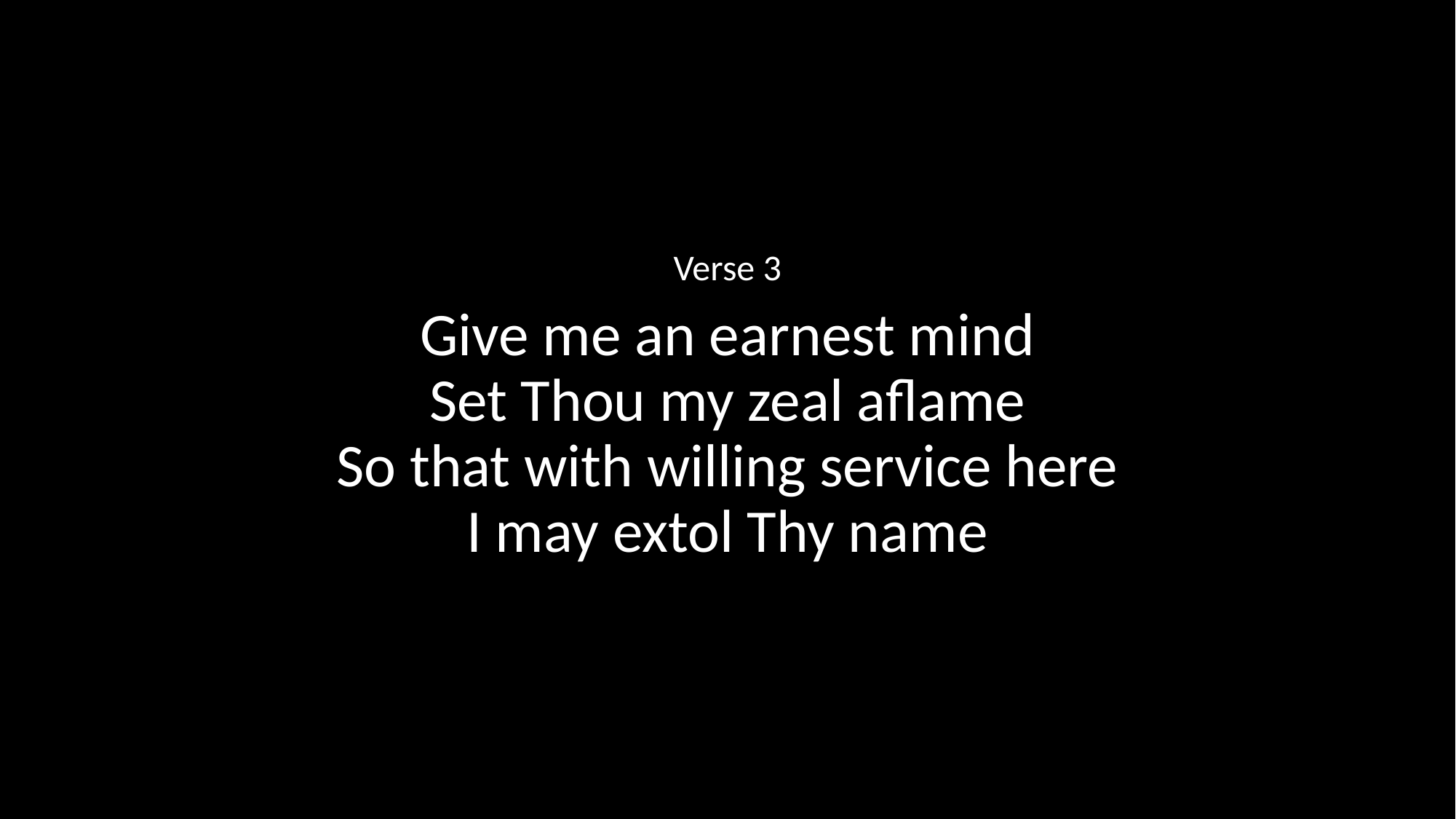

Verse 3
Give me an earnest mind
Set Thou my zeal aflame
So that with willing service here
I may extol Thy name